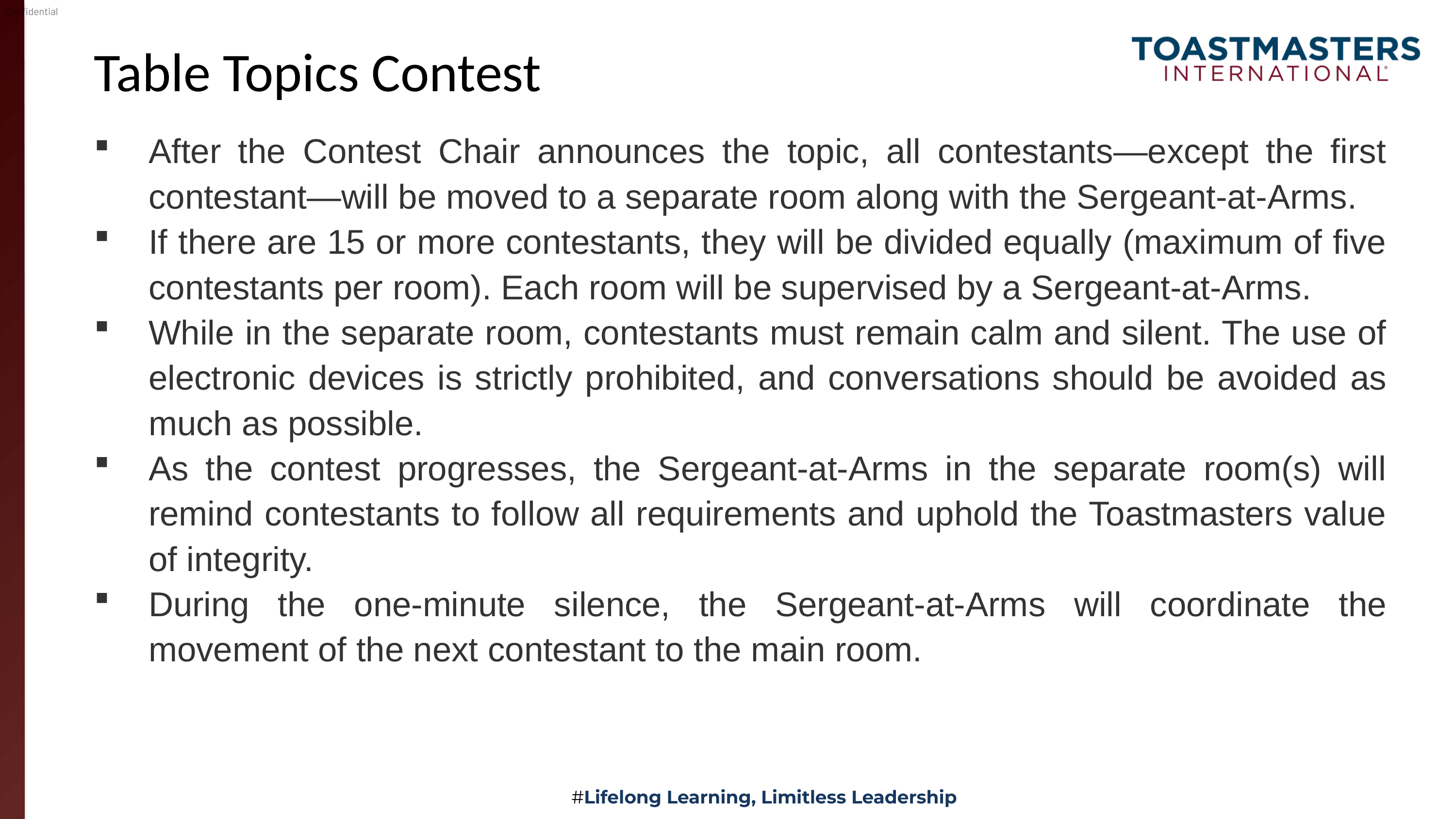

# Table Topics Contest
After the Contest Chair announces the topic, all contestants—except the first contestant—will be moved to a separate room along with the Sergeant-at-Arms.
If there are 15 or more contestants, they will be divided equally (maximum of five contestants per room). Each room will be supervised by a Sergeant-at-Arms.
While in the separate room, contestants must remain calm and silent. The use of electronic devices is strictly prohibited, and conversations should be avoided as much as possible.
As the contest progresses, the Sergeant-at-Arms in the separate room(s) will remind contestants to follow all requirements and uphold the Toastmasters value of integrity.
During the one-minute silence, the Sergeant-at-Arms will coordinate the movement of the next contestant to the main room.